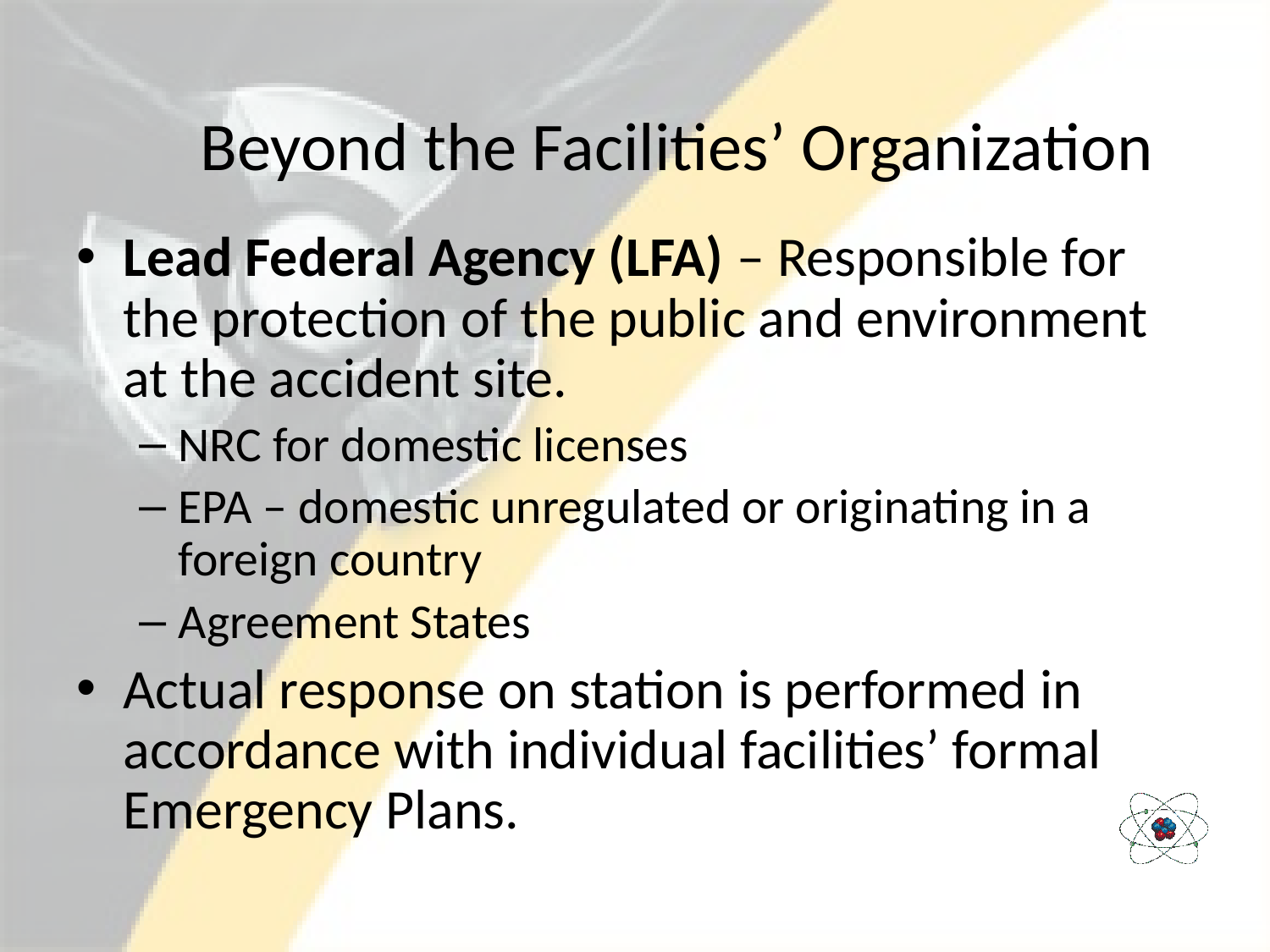

# Beyond the Facilities’ Organization
Lead Federal Agency (LFA) – Responsible for the protection of the public and environment at the accident site.
NRC for domestic licenses
EPA – domestic unregulated or originating in a foreign country
Agreement States
Actual response on station is performed in accordance with individual facilities’ formal Emergency Plans.